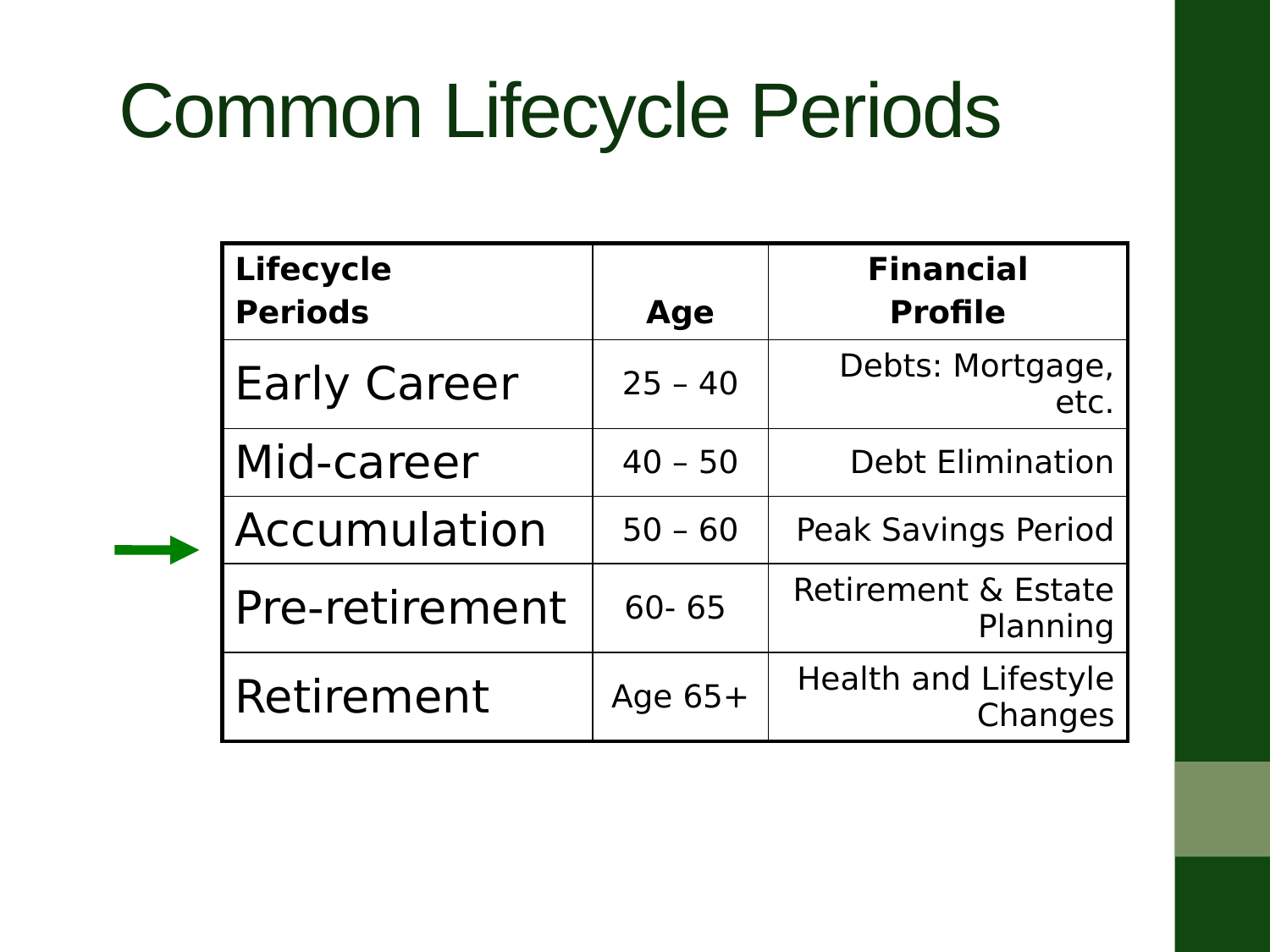

# Common Lifecycle Periods
| Lifecycle Periods | Age | Financial Profile |
| --- | --- | --- |
| Early Career | 25 – 40 | Debts: Mortgage, etc. |
| Mid-career | 40 – 50 | Debt Elimination |
| Accumulation | 50 – 60 | Peak Savings Period |
| Pre-retirement | 60- 65 | Retirement & Estate Planning |
| Retirement | Age 65+ | Health and Lifestyle Changes |